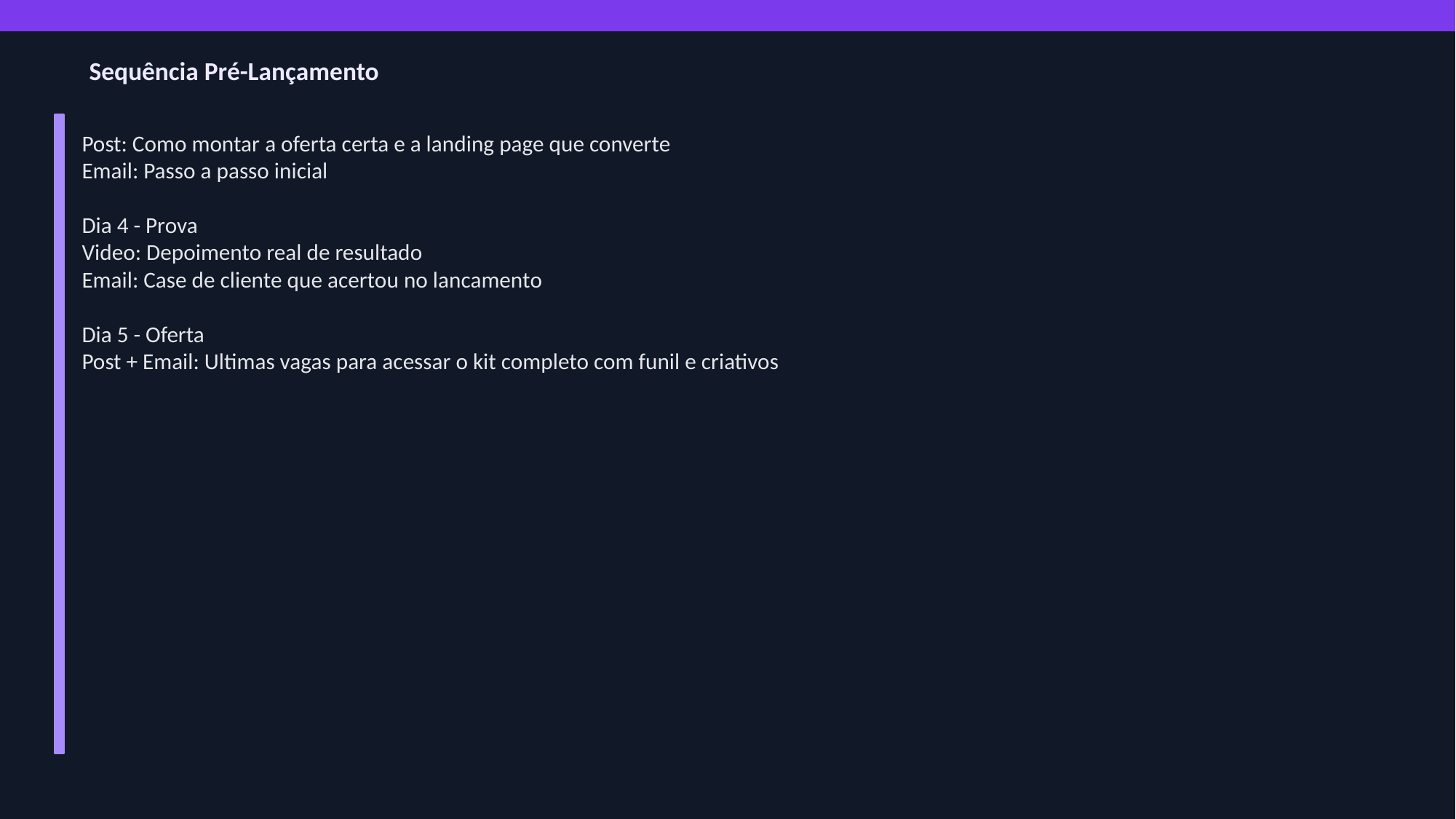

Sequência Pré-Lançamento

Post: Como montar a oferta certa e a landing page que converte
Email: Passo a passo inicial

Dia 4 - Prova
Video: Depoimento real de resultado
Email: Case de cliente que acertou no lancamento

Dia 5 - Oferta
Post + Email: Ultimas vagas para acessar o kit completo com funil e criativos